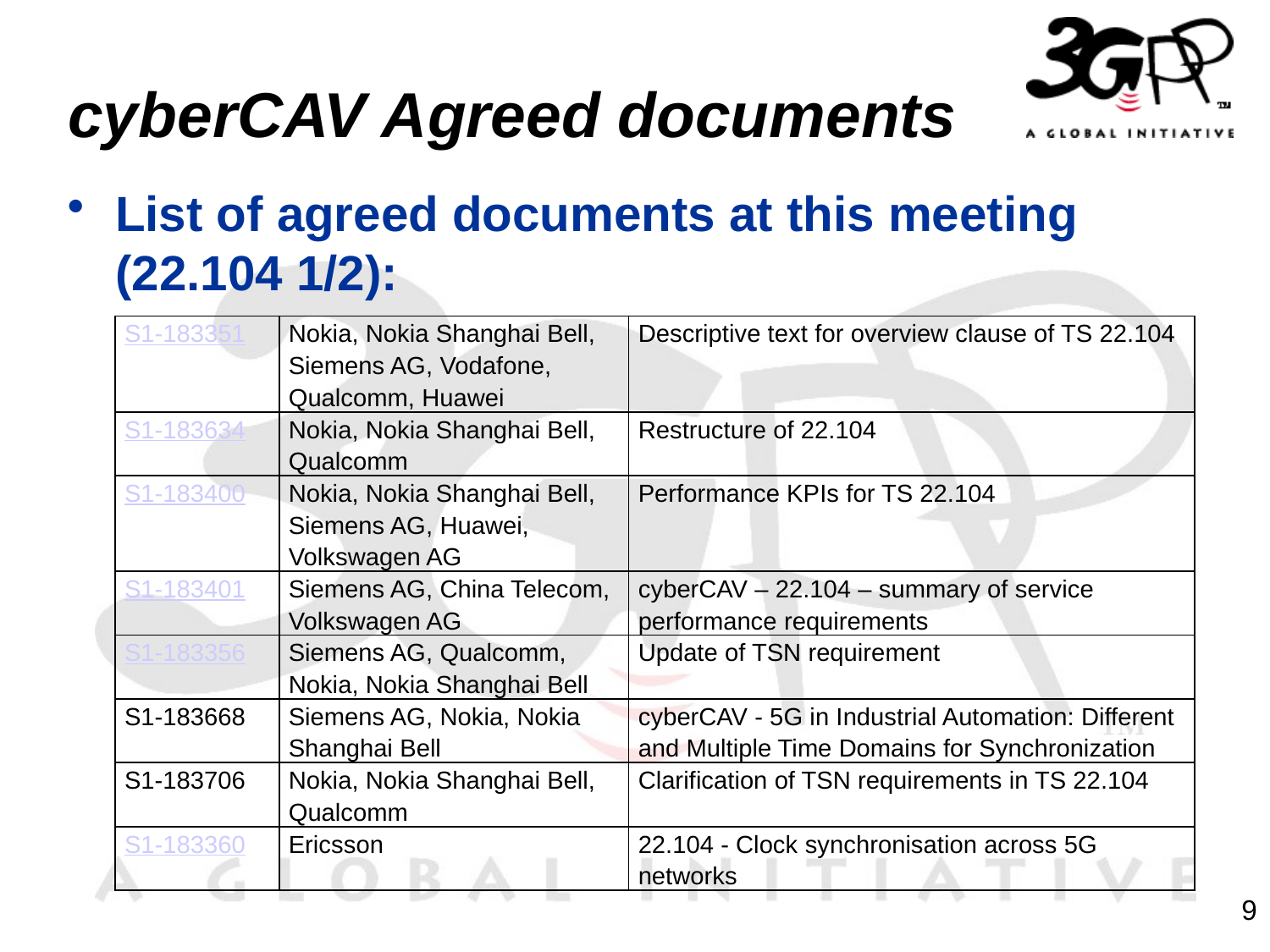

# cyberCAV Agreed documents
List of agreed documents at this meeting (22.104 1/2):

| S1-183351 | Nokia, Nokia Shanghai Bell, Siemens AG, Vodafone, Qualcomm, Huawei | Descriptive text for overview clause of TS 22.104 |
| --- | --- | --- |
| S1-183634 | Nokia, Nokia Shanghai Bell, Qualcomm | Restructure of 22.104 |
| S1-183400 | Nokia, Nokia Shanghai Bell, Siemens AG, Huawei, Volkswagen AG | Performance KPIs for TS 22.104 |
| S1-183401 | Siemens AG, China Telecom, Volkswagen AG | cyberCAV – 22.104 – summary of service performance requirements |
| S1-183356 | Siemens AG, Qualcomm, Nokia, Nokia Shanghai Bell | Update of TSN requirement |
| S1-183668 | Siemens AG, Nokia, Nokia Shanghai Bell | cyberCAV - 5G in Industrial Automation: Different and Multiple Time Domains for Synchronization |
| S1-183706 | Nokia, Nokia Shanghai Bell, Qualcomm | Clarification of TSN requirements in TS 22.104 |
| S1-183360 | Ericsson | 22.104 - Clock synchronisation across 5G networks |
9